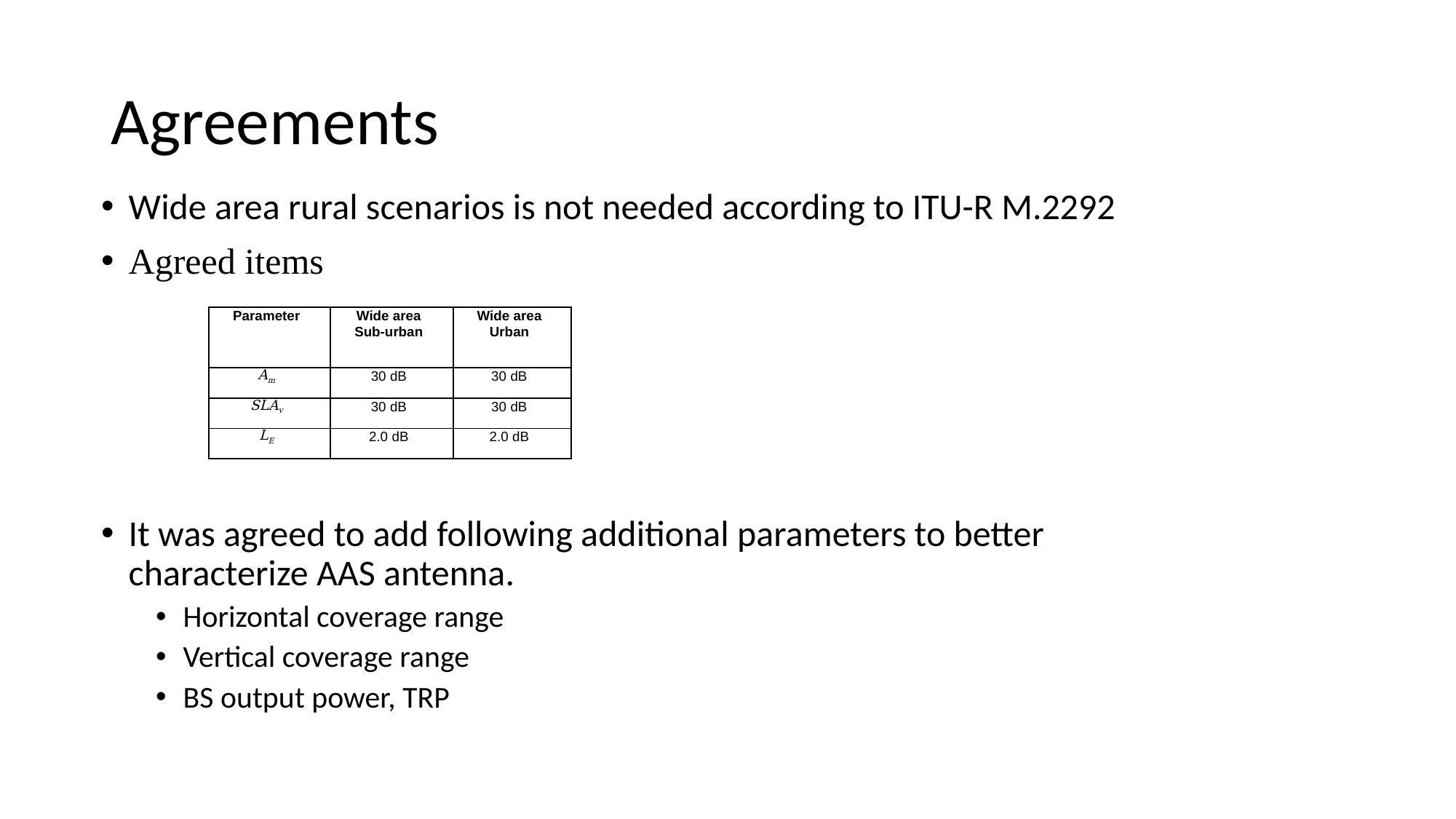

# Agreements
Wide area rural scenarios is not needed according to ITU-R M.2292
Agreed items

It was agreed to add following additional parameters to better characterize AAS antenna.
Horizontal coverage range
Vertical coverage range
BS output power, TRP

| Parameter | Wide area Sub-urban | Wide area Urban |
| --- | --- | --- |
| Am | 30 dB | 30 dB |
| SLAv | 30 dB | 30 dB |
| LE | 2.0 dB | 2.0 dB |